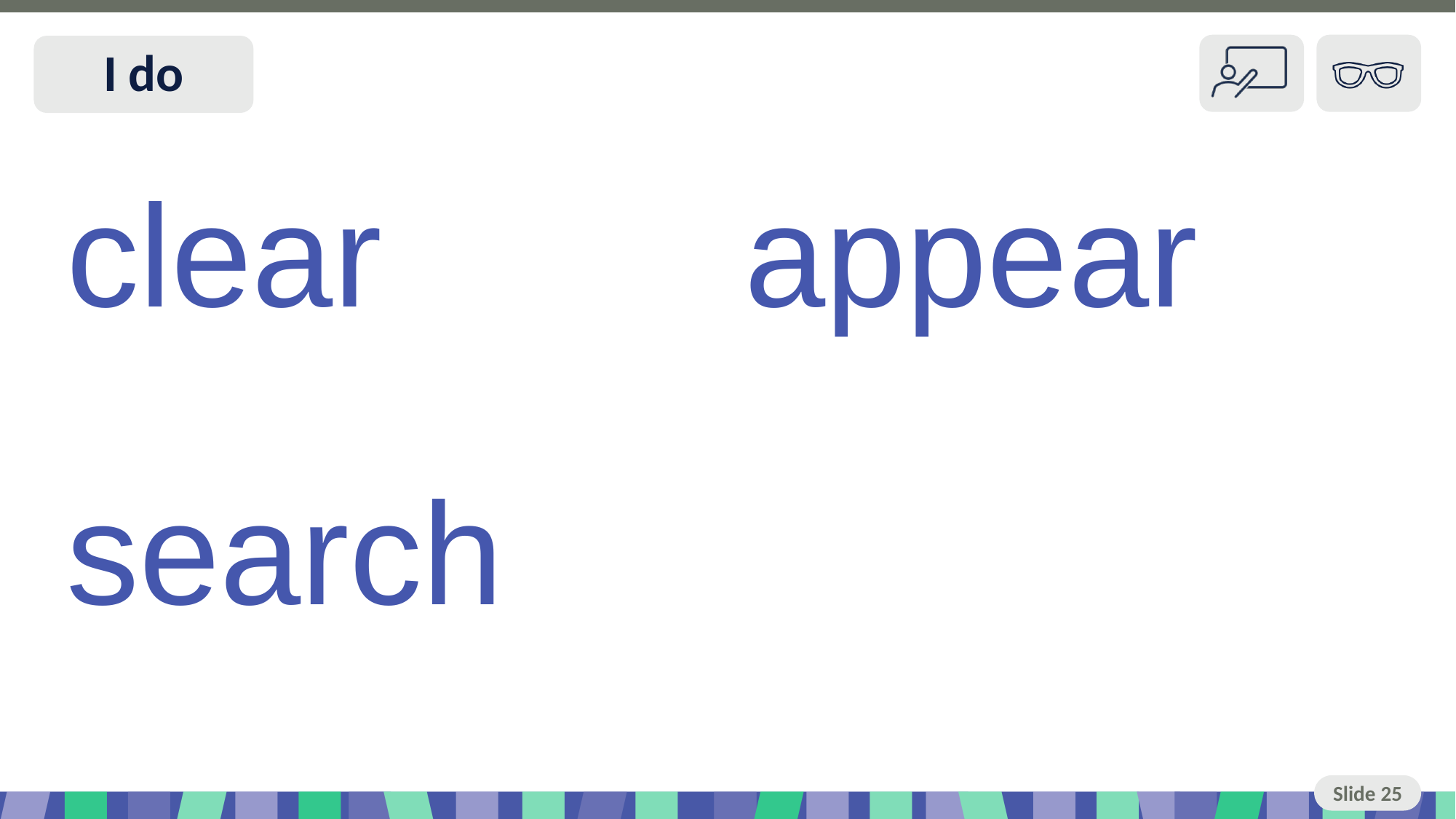

Slide 25 I do
clear         appear
search